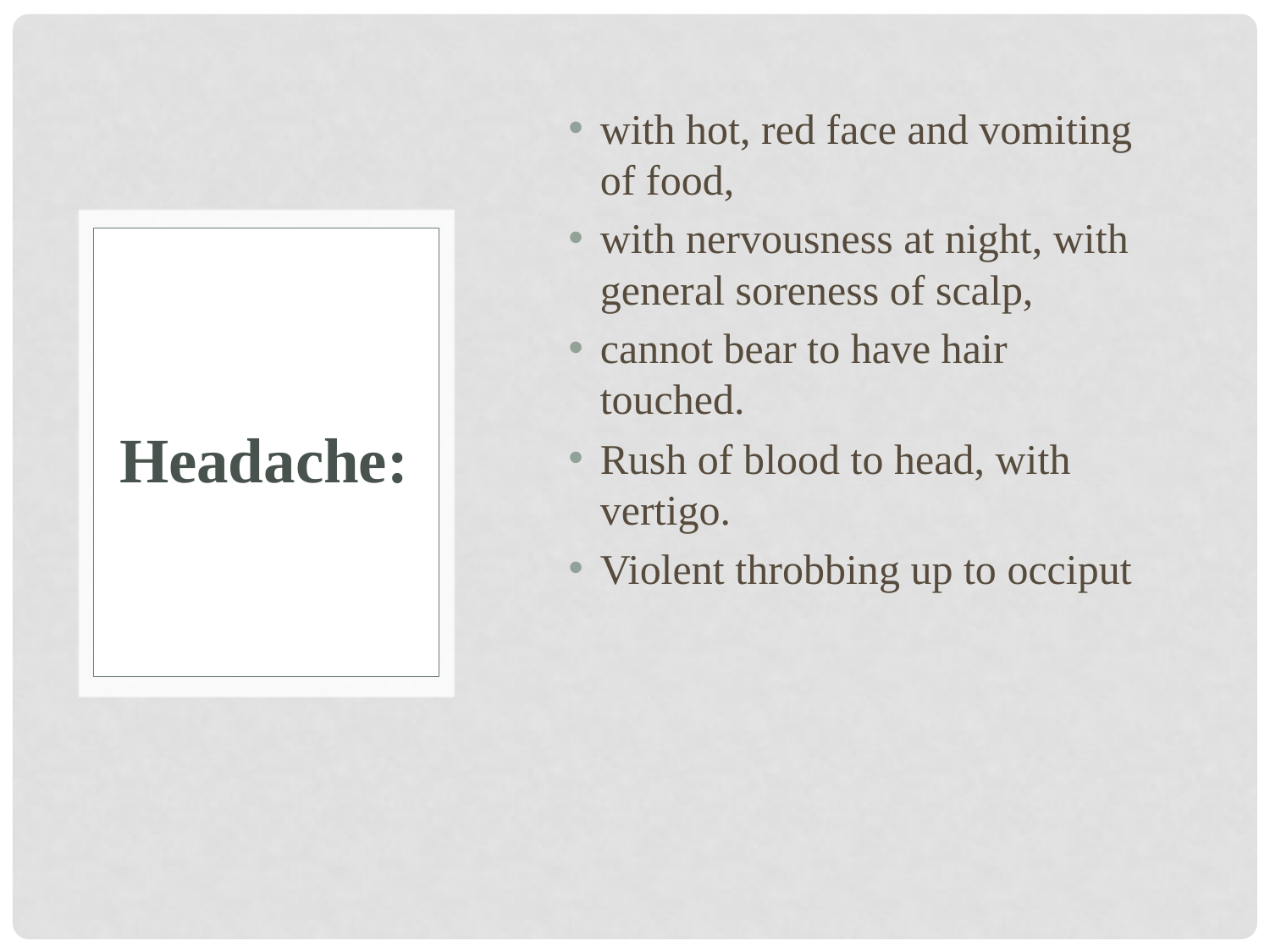

with hot, red face and vomiting of food,
with nervousness at night, with general soreness of scalp,
cannot bear to have hair touched.
Rush of blood to head, with vertigo.
Violent throbbing up to occiput

Headache: